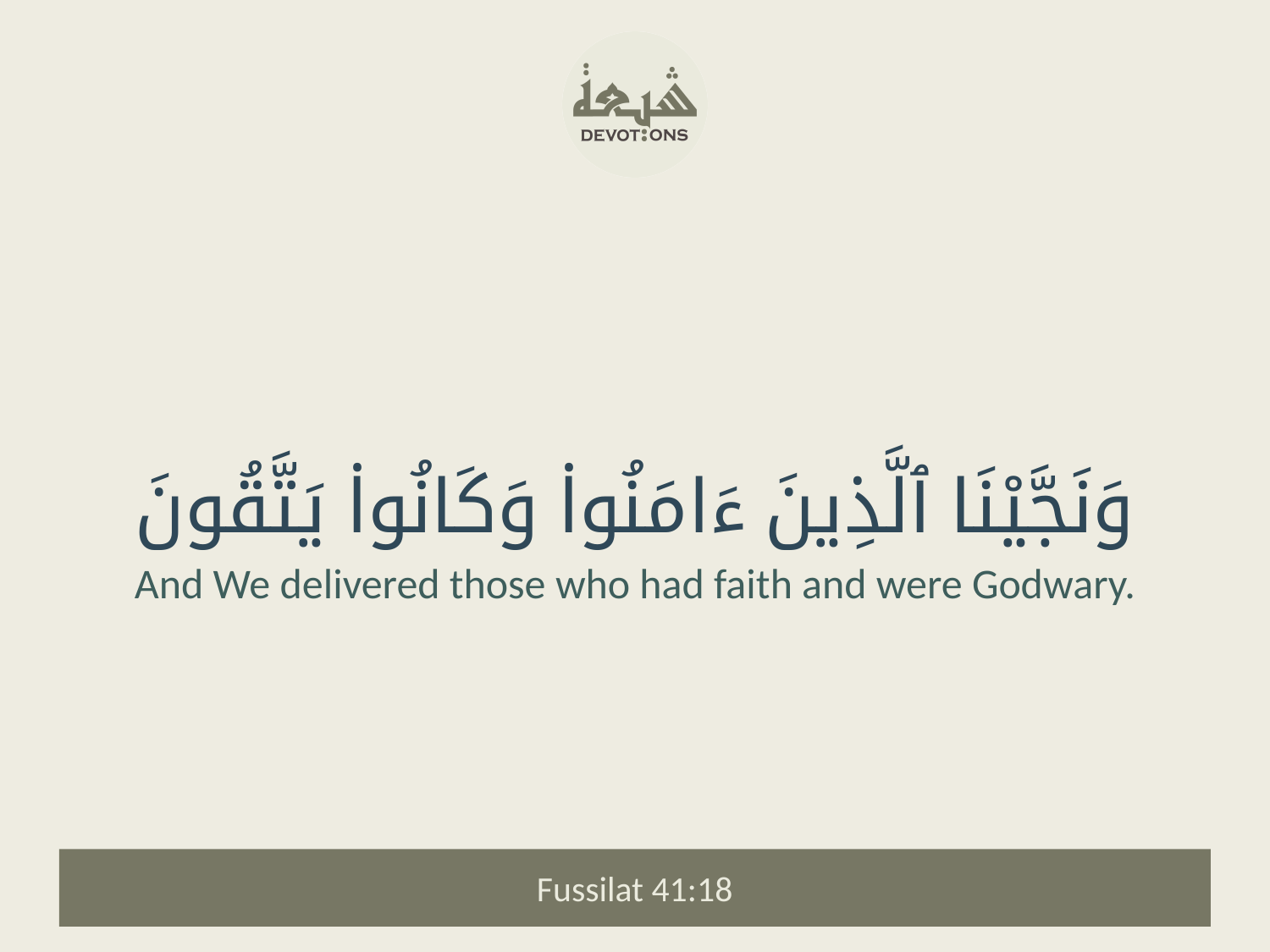

وَنَجَّيْنَا ٱلَّذِينَ ءَامَنُوا۟ وَكَانُوا۟ يَتَّقُونَ
And We delivered those who had faith and were Godwary.
Fussilat 41:18